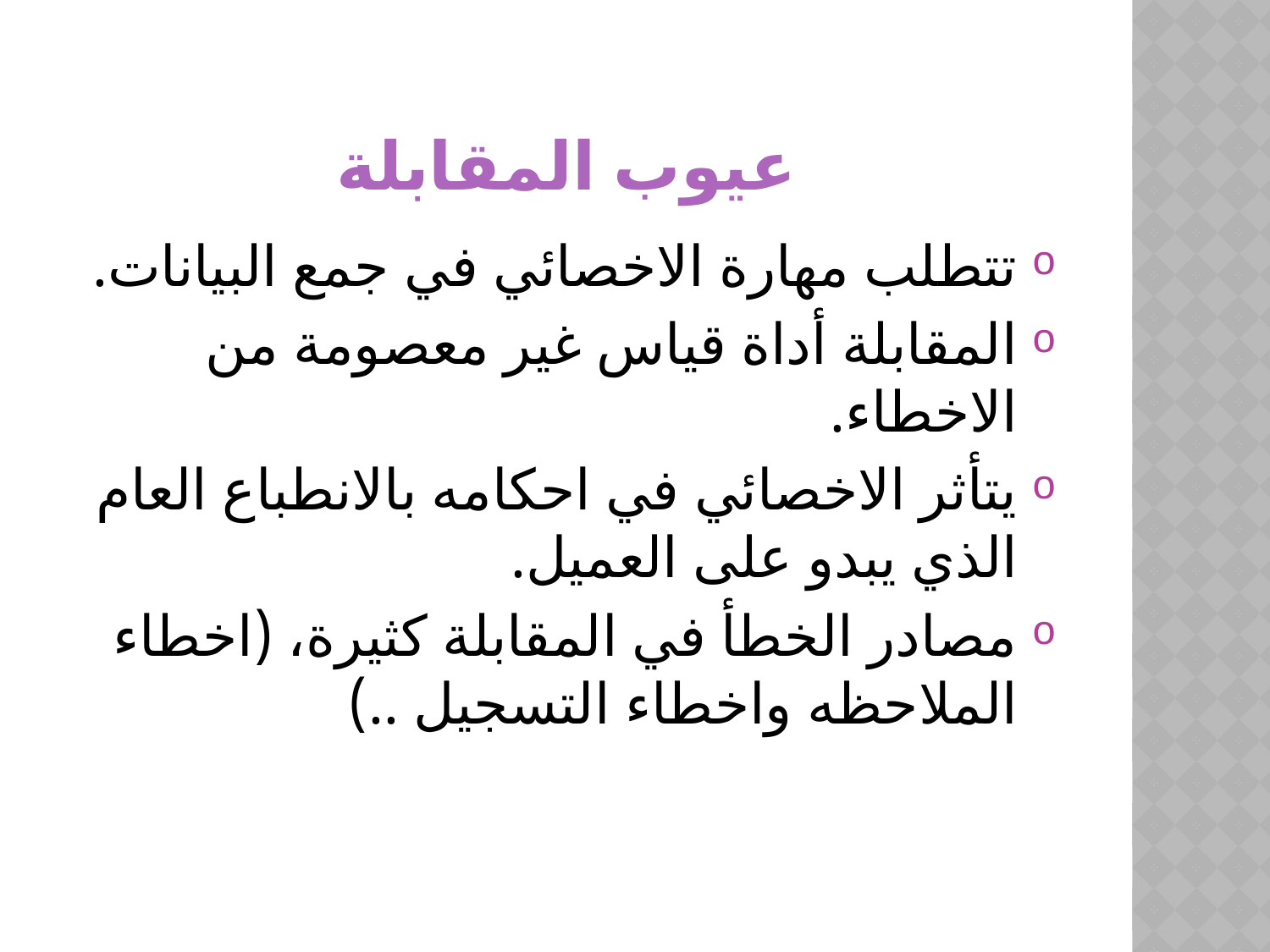

# عيوب المقابلة
تتطلب مهارة الاخصائي في جمع البيانات.
المقابلة أداة قياس غير معصومة من الاخطاء.
يتأثر الاخصائي في احكامه بالانطباع العام الذي يبدو على العميل.
مصادر الخطأ في المقابلة كثيرة، (اخطاء الملاحظه واخطاء التسجيل ..)